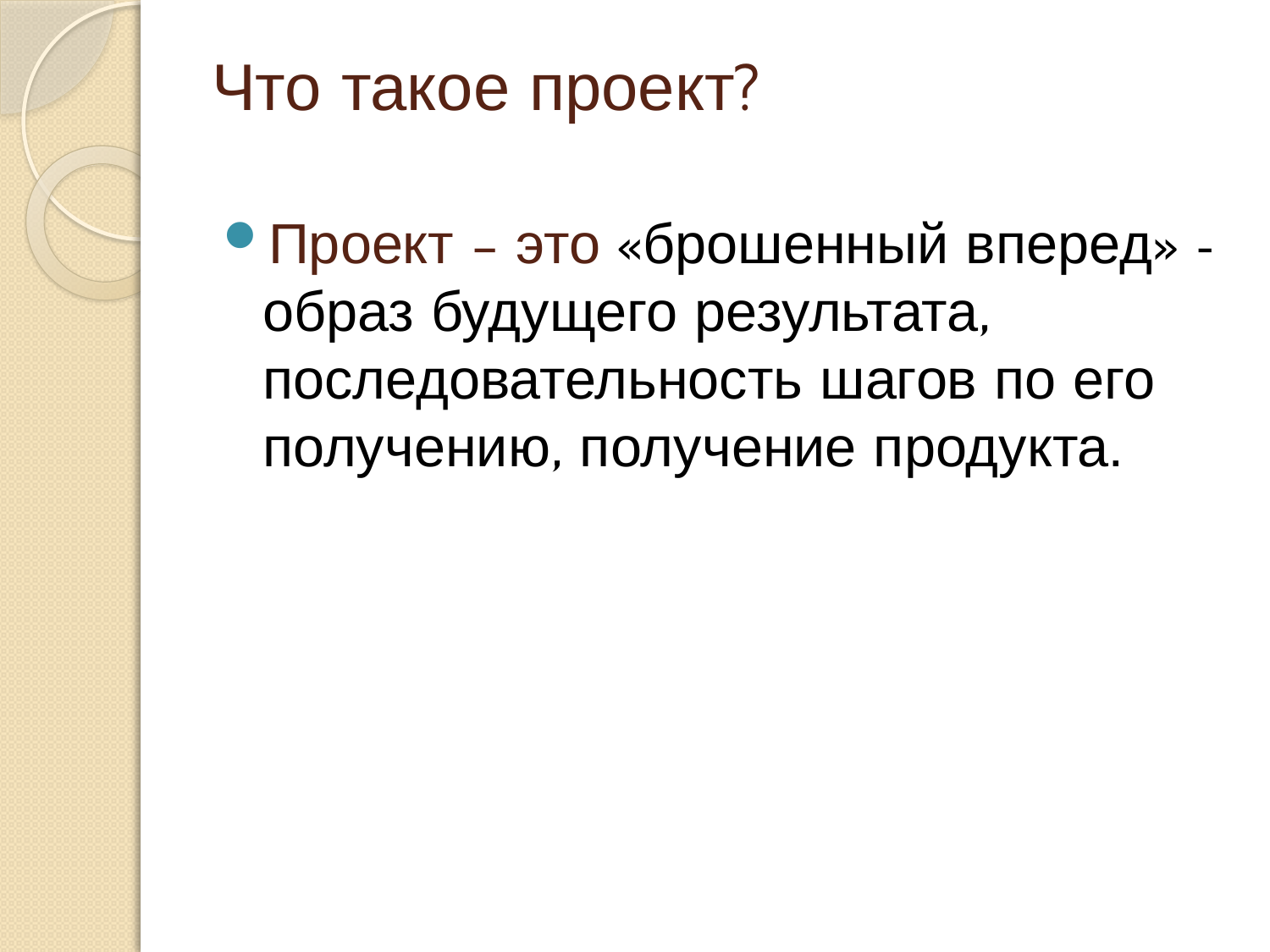

# Что такое проект?
Проект – это «брошенный вперед» - образ будущего результата, последовательность шагов по его получению, получение продукта.